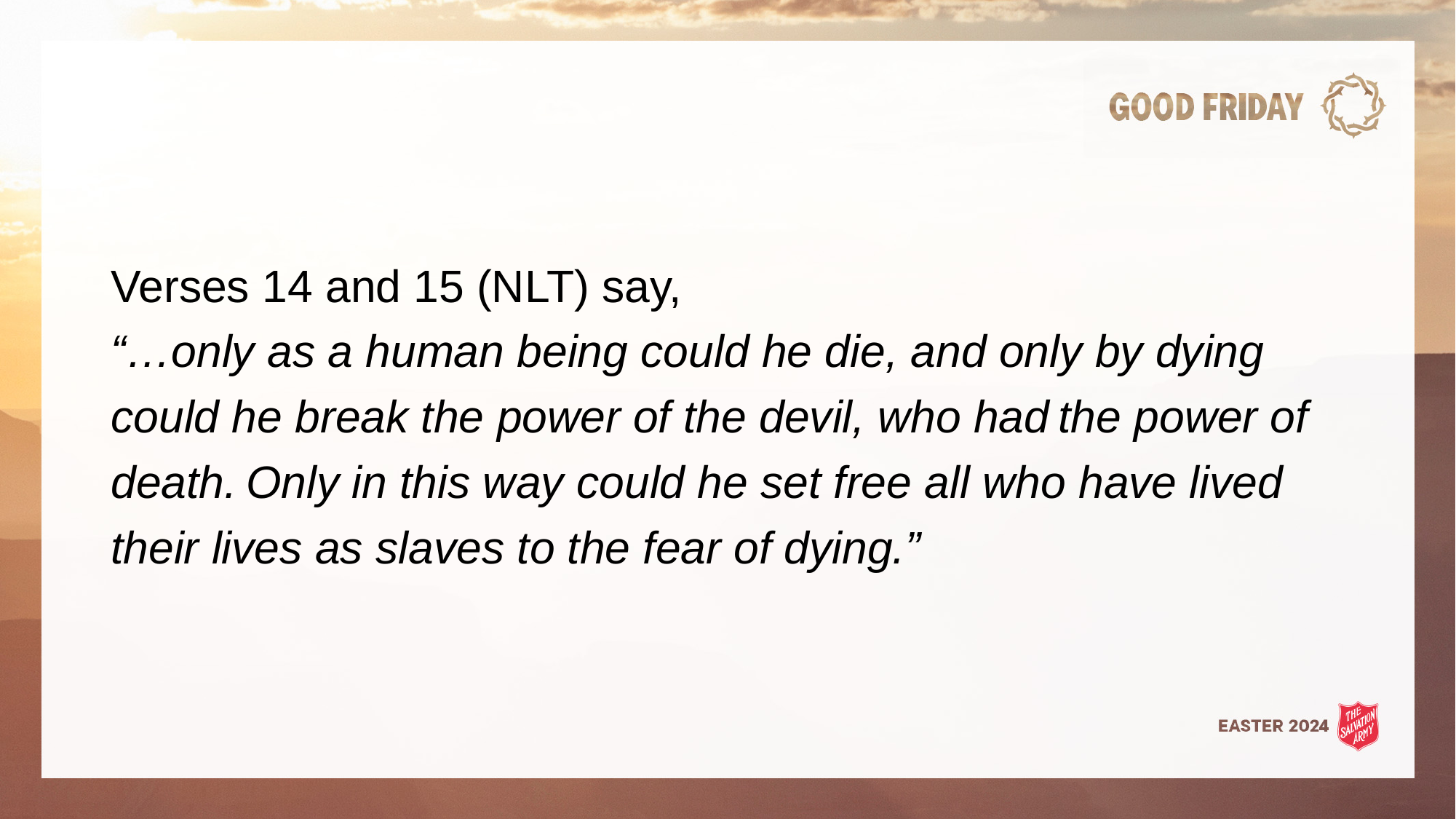

Verses 14 and 15 (NLT) say, 
“…only as a human being could he die, and only by dying could he break the power of the devil, who had the power of death. Only in this way could he set free all who have lived their lives as slaves to the fear of dying.”